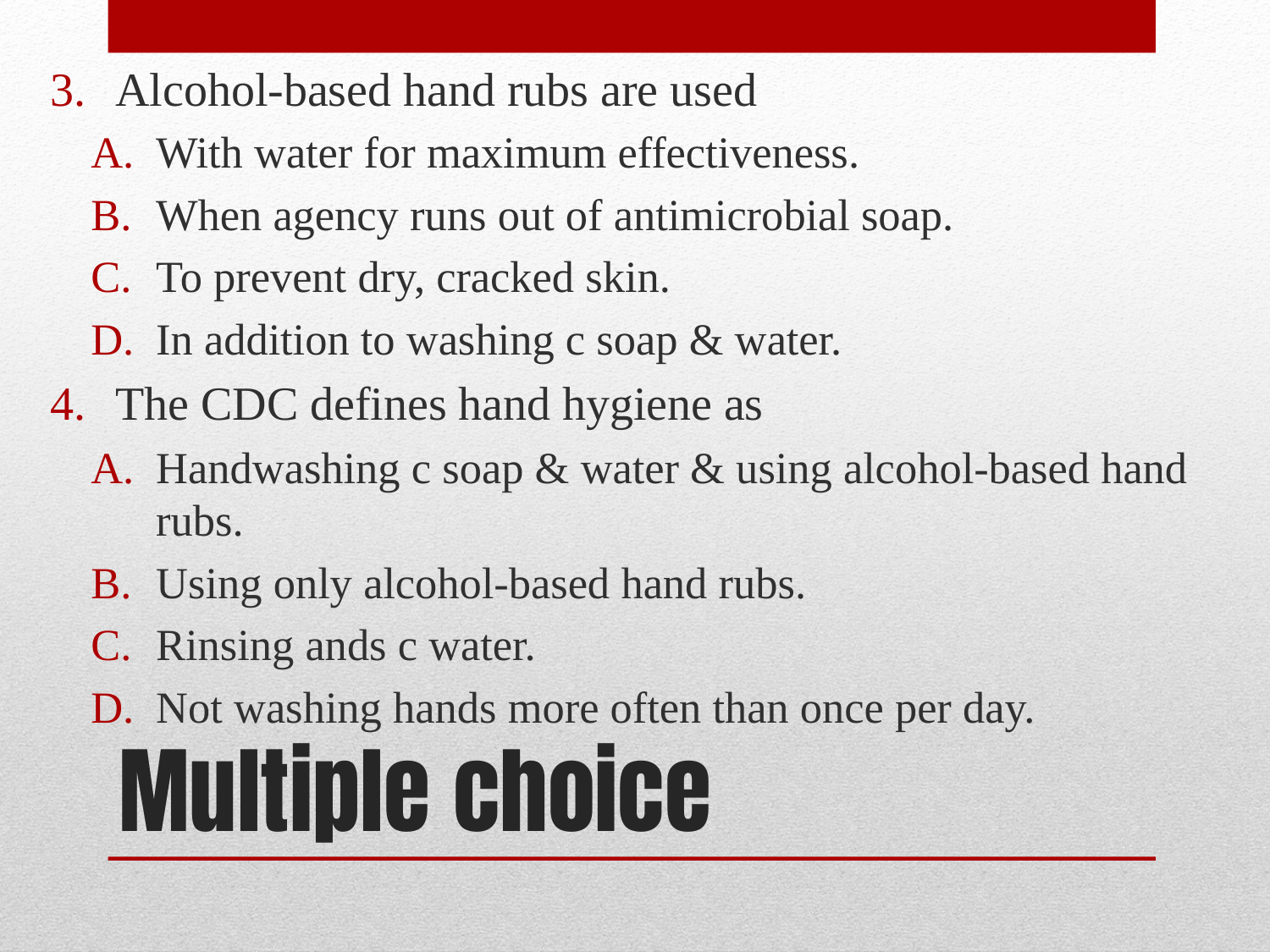

Alcohol-based hand rubs are used
With water for maximum effectiveness.
When agency runs out of antimicrobial soap.
To prevent dry, cracked skin.
In addition to washing c soap & water.
The CDC defines hand hygiene as
Handwashing c soap & water & using alcohol-based hand rubs.
Using only alcohol-based hand rubs.
Rinsing ands c water.
Not washing hands more often than once per day.
# Multiple choice